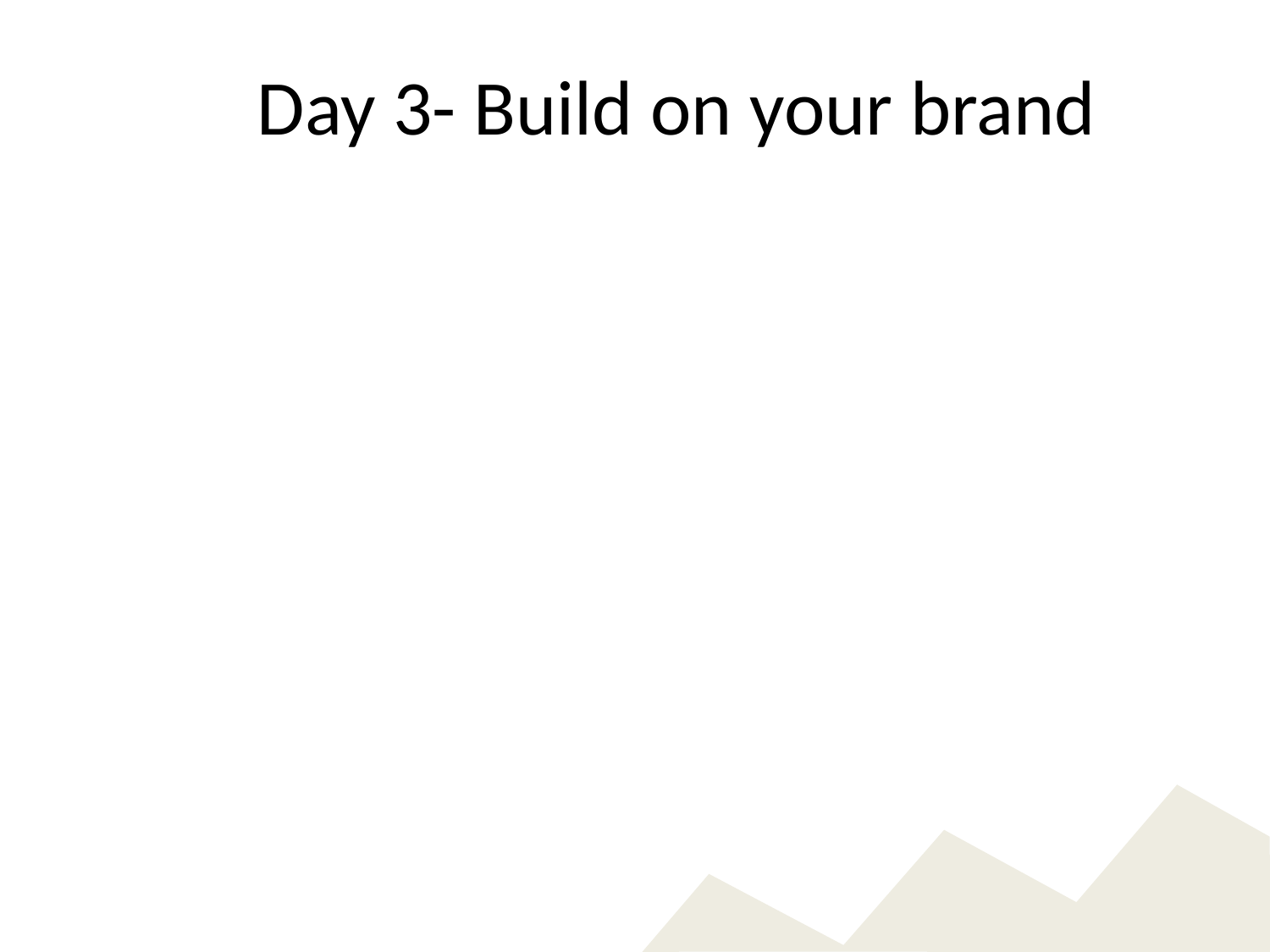

# Day 3- Build on your brand